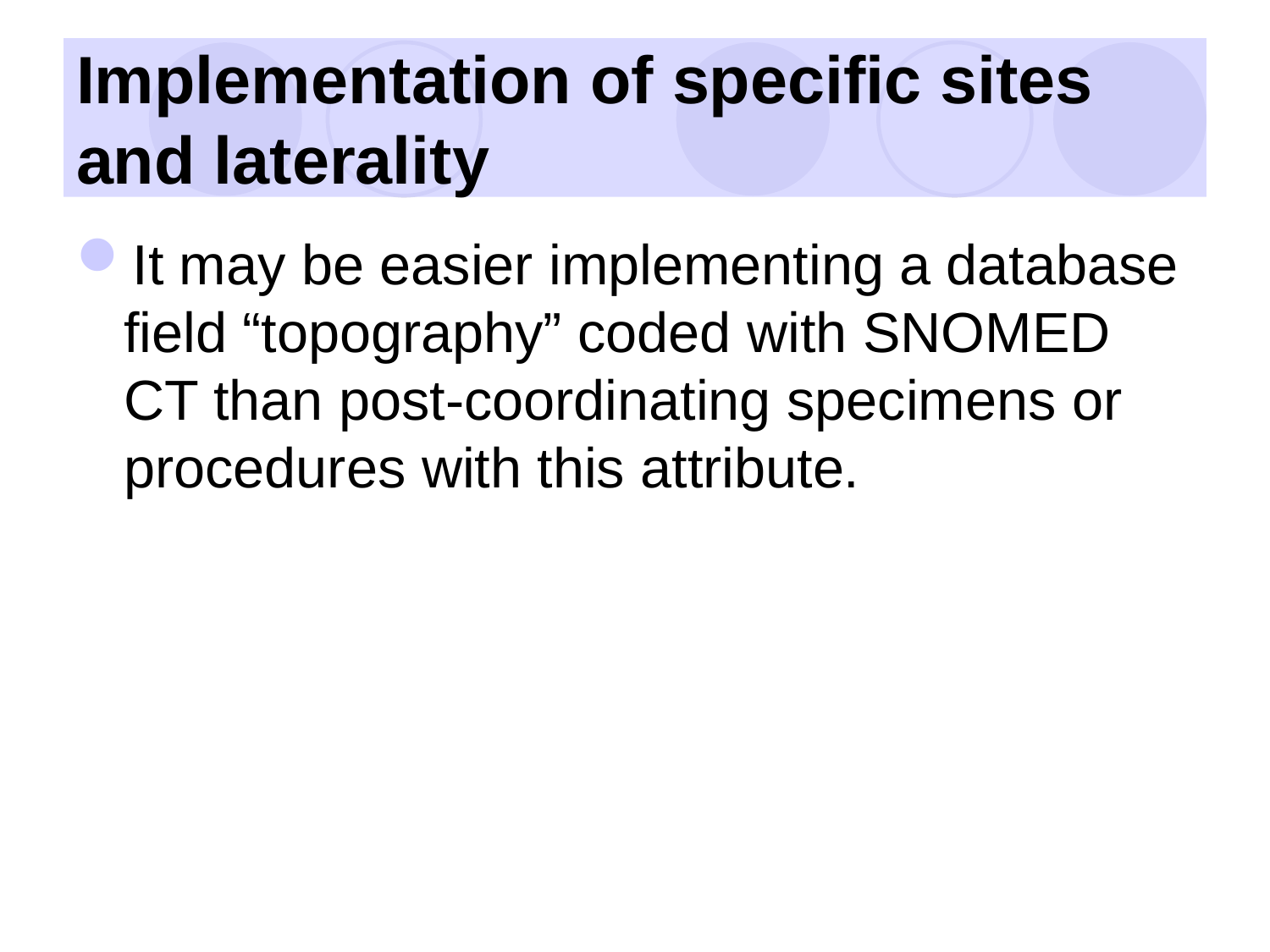

# Implementation of specific sites and laterality
It may be easier implementing a database field “topography” coded with SNOMED CT than post-coordinating specimens or procedures with this attribute.